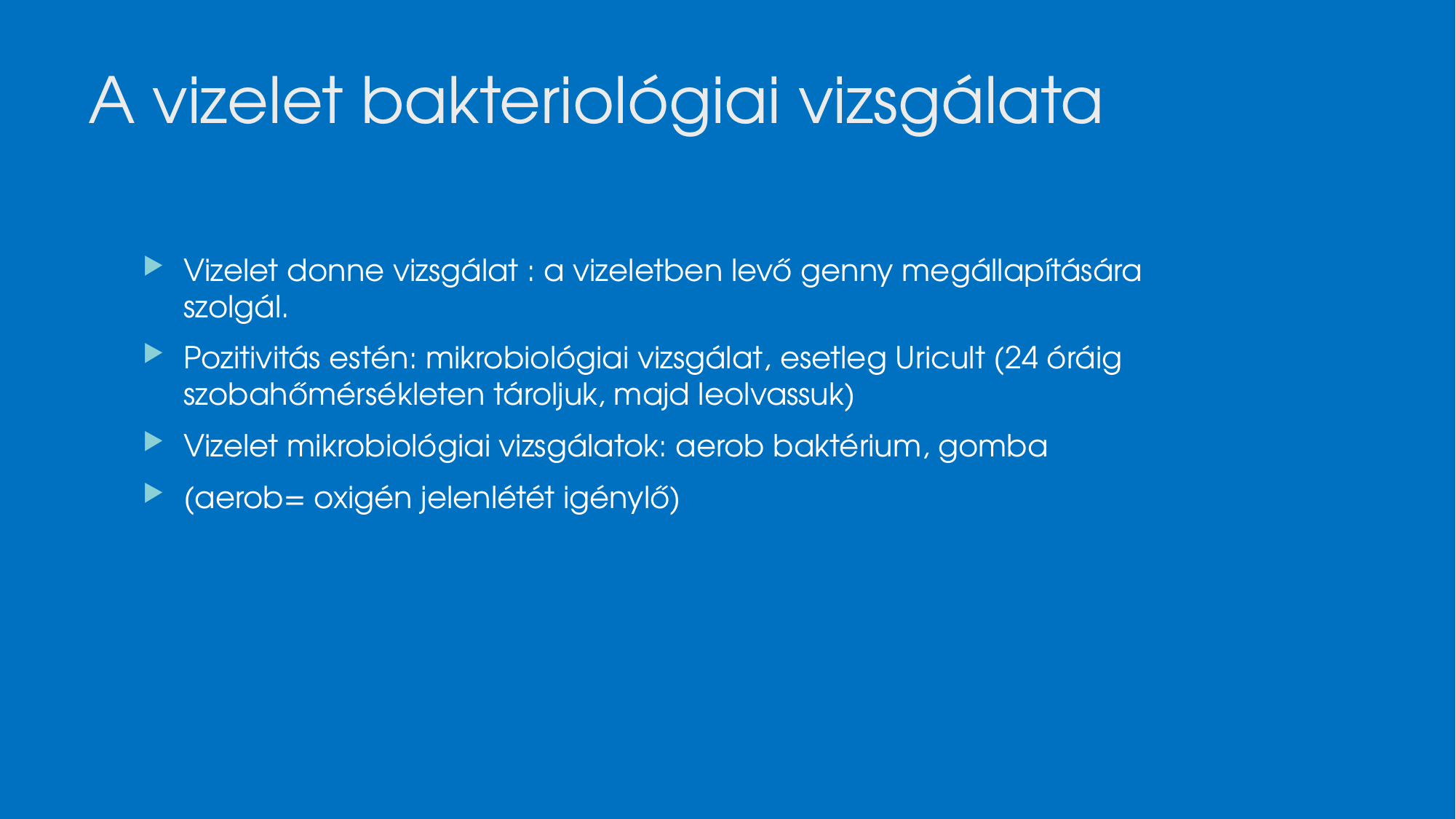

# A vizelet bakteriológiai vizsgálata
Vizelet donne vizsgálat : a vizeletben levő genny megállapítására szolgál.
Pozitivitás estén: mikrobiológiai vizsgálat, esetleg Uricult (24 óráig szobahőmérsékleten tároljuk, majd leolvassuk)
Vizelet mikrobiológiai vizsgálatok: aerob baktérium, gomba
(aerob= oxigén jelenlétét igénylő)